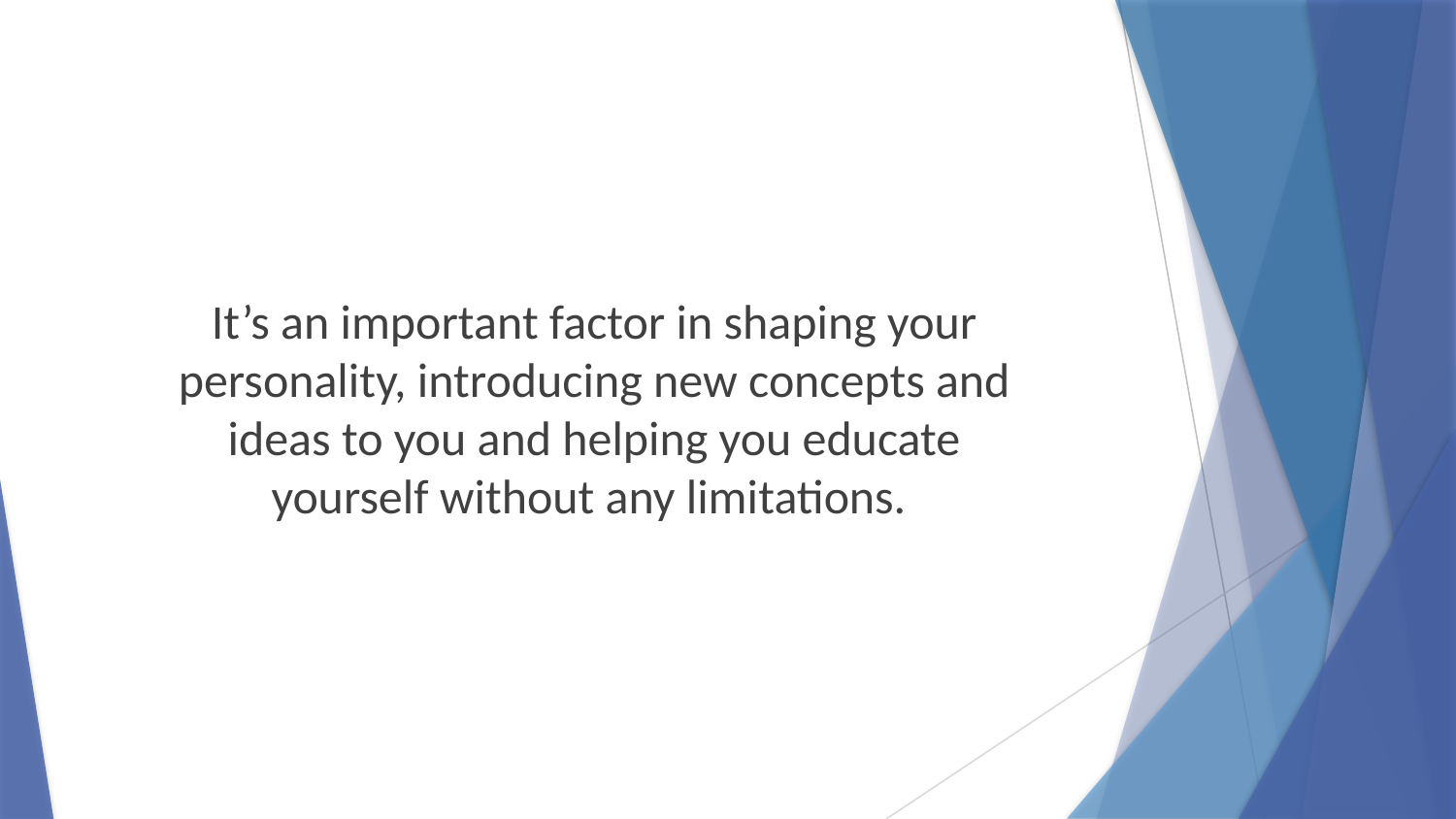

It’s an important factor in shaping your personality, introducing new concepts and
ideas to you and helping you educate
yourself without any limitations.